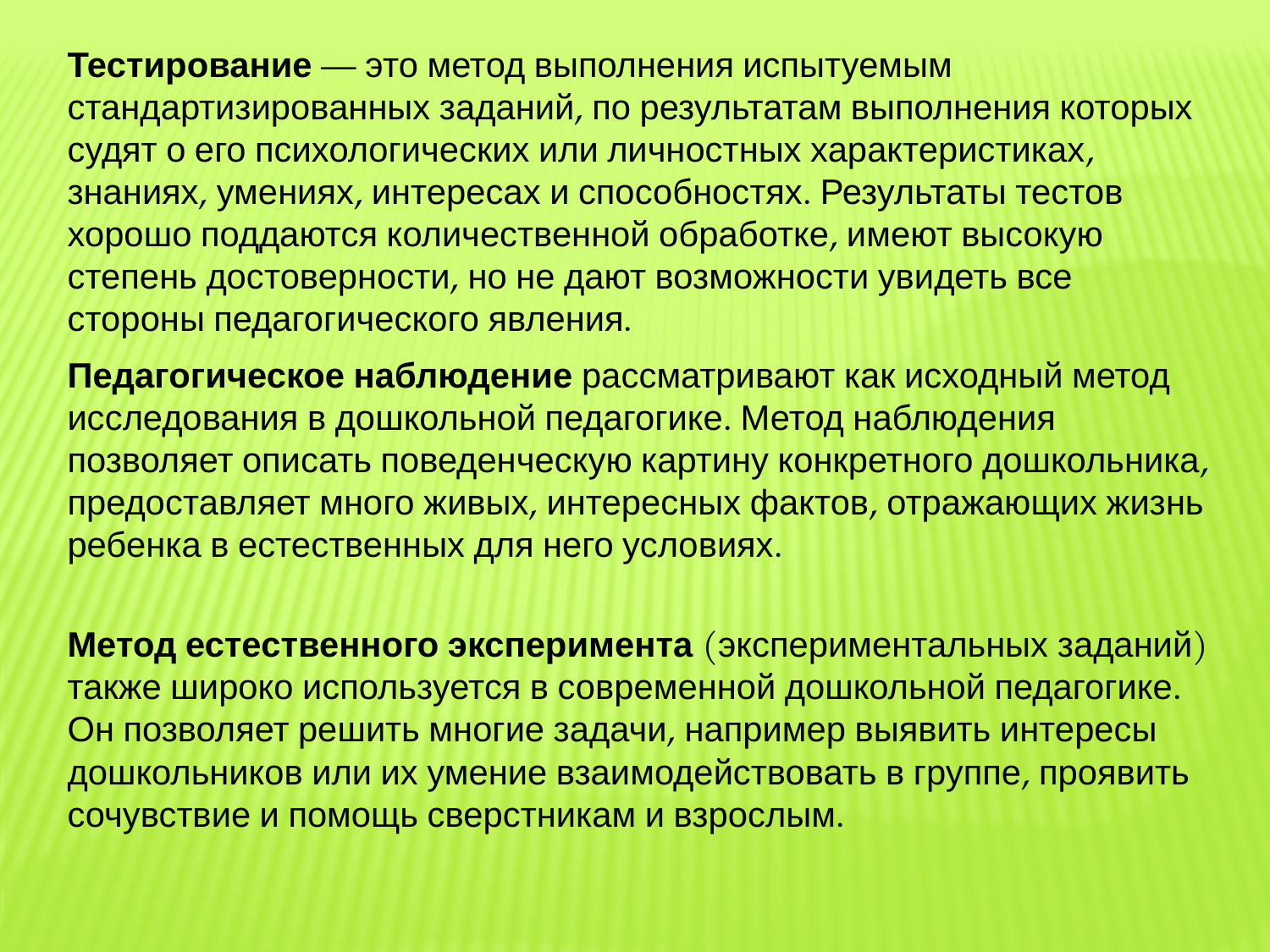

Тестирование — это метод выполнения испытуемым стандартизированных заданий, по результатам выполнения которых судят о его психологических или личностных характеристиках, знаниях, умениях, интересах и способностях. Результаты тестов хорошо поддаются количественной обработке, имеют высокую степень достоверности, но не дают возможности увидеть все стороны педагогического явления.
Педагогическое наблюдение рассматривают как исходный метод исследования в дошкольной педагогике. Метод наблюдения позволяет описать поведенческую картину конкретного дошкольника, предоставляет много живых, интересных фактов, отражающих жизнь ребенка в естественных для него условиях.
Метод естественного эксперимента (экспериментальных заданий) также широко используется в современной дошкольной педагогике. Он позволяет решить многие задачи, например выявить интересы дошкольников или их умение взаимодействовать в группе, проявить сочувствие и помощь сверстникам и взрослым.